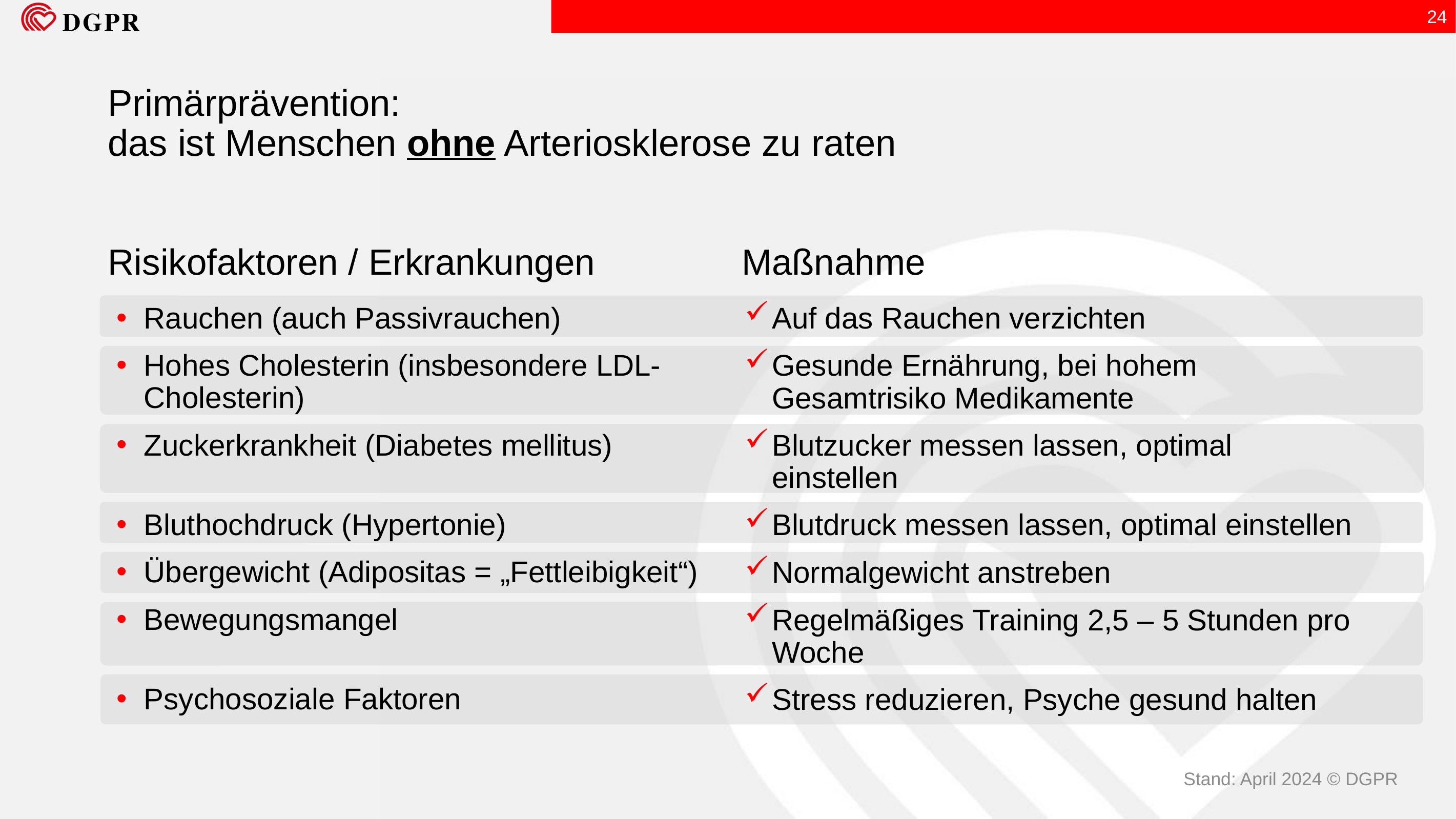

24
# Primärprävention: das ist Menschen ohne Arteriosklerose zu raten
Risikofaktoren / Erkrankungen
Maßnahme

Rauchen (auch Passivrauchen)
Hohes Cholesterin (insbesondere LDL-Cholesterin)
Zuckerkrankheit (Diabetes mellitus)
Bluthochdruck (Hypertonie)
Übergewicht (Adipositas = „Fettleibigkeit“)
Bewegungsmangel
Psychosoziale Faktoren

Auf das Rauchen verzichten
Gesunde Ernährung, bei hohem Gesamtrisiko Medikamente
Blutzucker messen lassen, optimal einstellen
Blutdruck messen lassen, optimal einstellen
Normalgewicht anstreben
Regelmäßiges Training 2,5 – 5 Stunden pro Woche
Stress reduzieren, Psyche gesund halten

Stand: April 2024 © DGPR